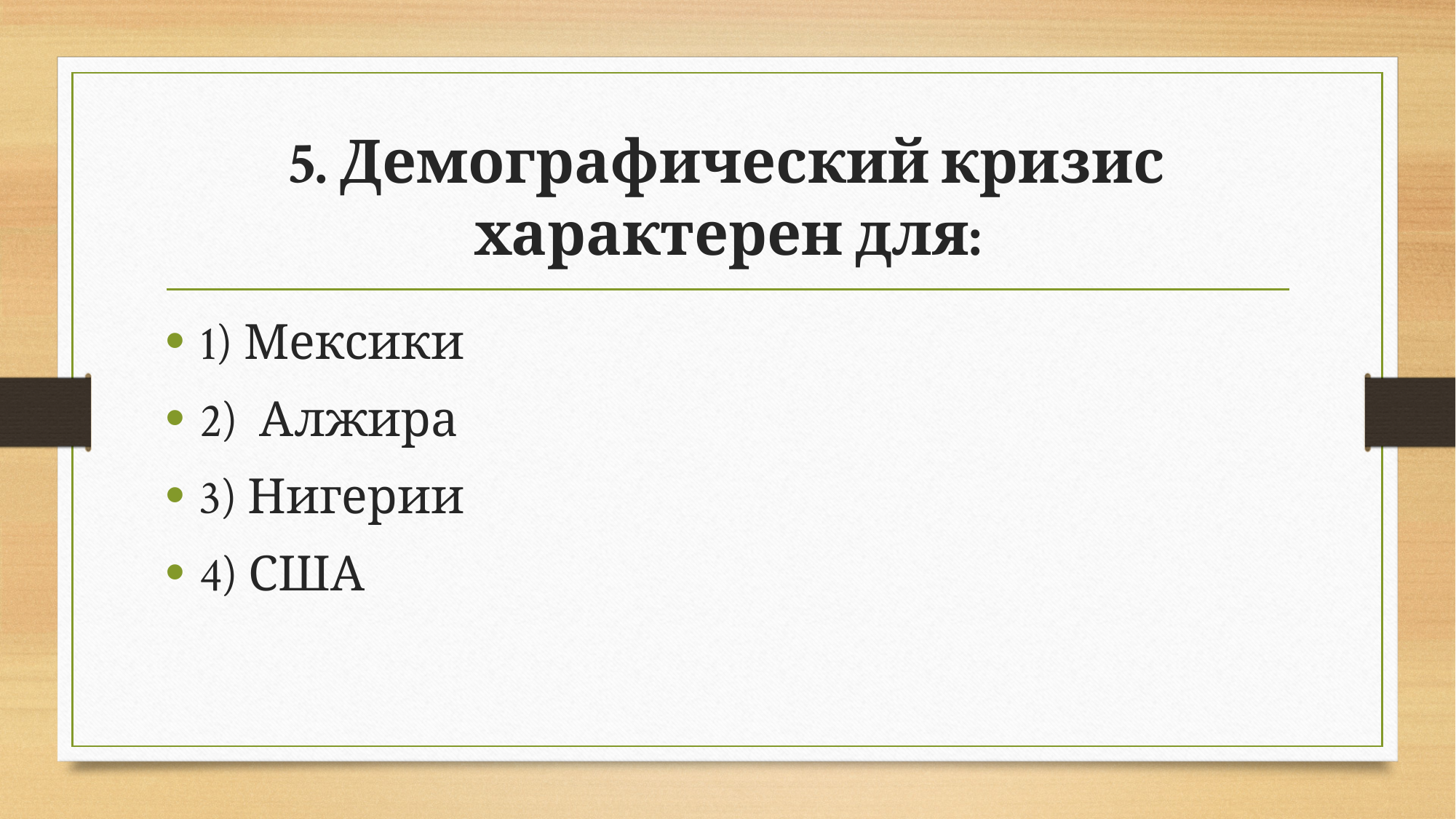

# 5. Демографический кризис характерен для:
1) Мексики
2)  Алжира
3) Нигерии
4) США